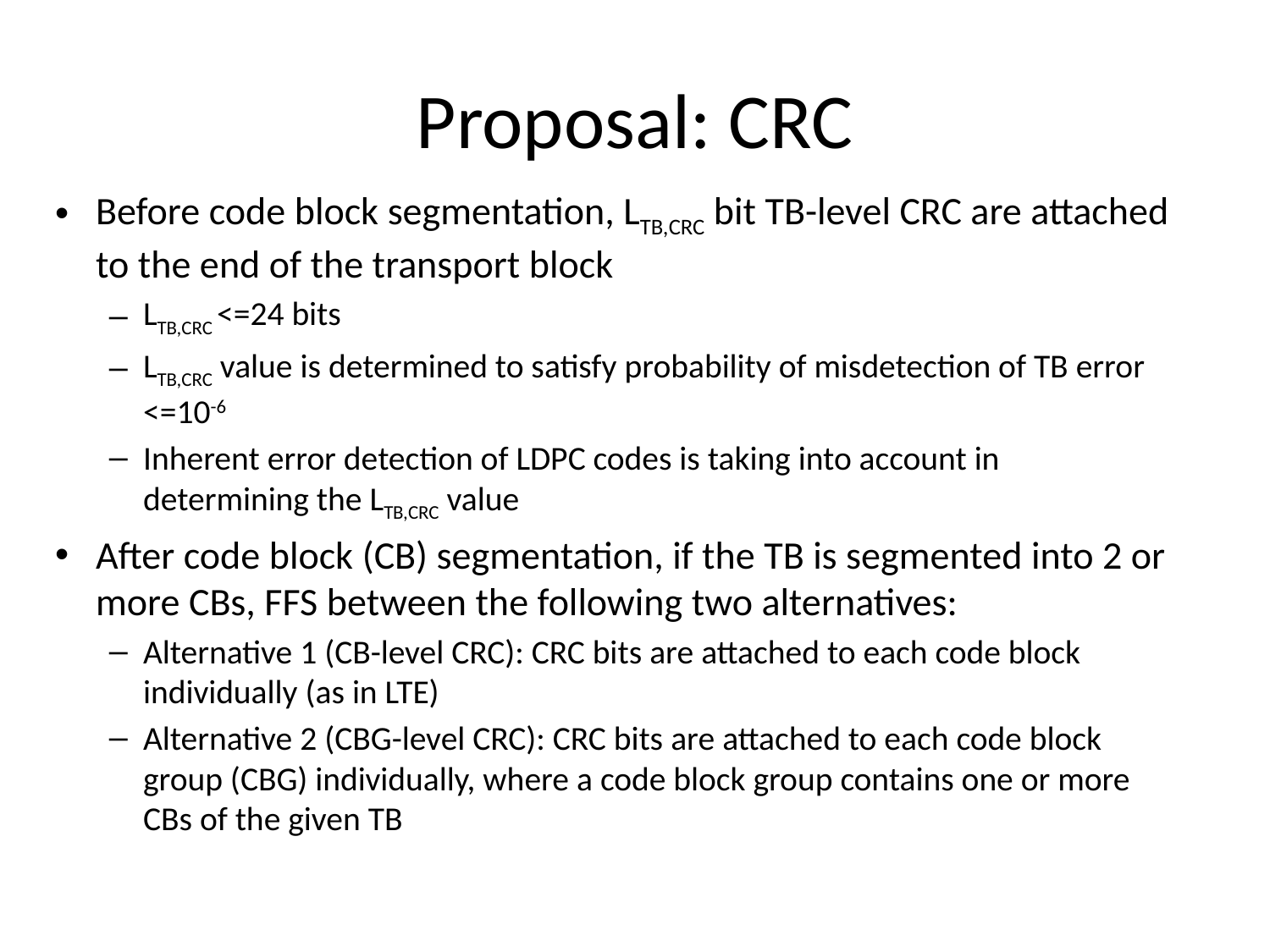

# Proposal: CRC
Before code block segmentation, LTB,CRC bit TB-level CRC are attached to the end of the transport block
LTB,CRC <=24 bits
LTB,CRC value is determined to satisfy probability of misdetection of TB error <=10-6
Inherent error detection of LDPC codes is taking into account in determining the LTB,CRC value
After code block (CB) segmentation, if the TB is segmented into 2 or more CBs, FFS between the following two alternatives:
Alternative 1 (CB-level CRC): CRC bits are attached to each code block individually (as in LTE)
Alternative 2 (CBG-level CRC): CRC bits are attached to each code block group (CBG) individually, where a code block group contains one or more CBs of the given TB